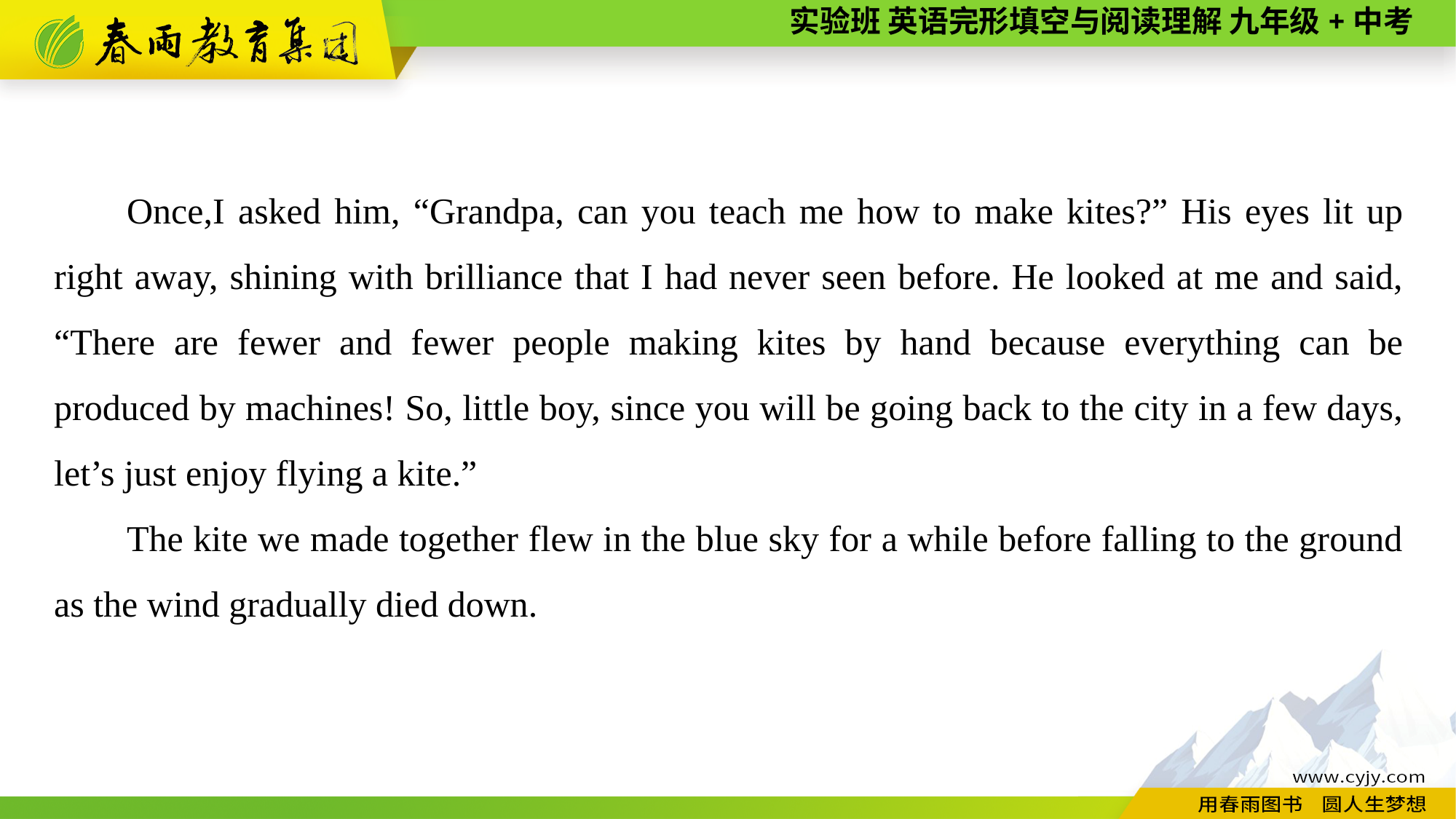

Once,I asked him, “Grandpa, can you teach me how to make kites?” His eyes lit up right away, shining with brilliance that I had never seen before. He looked at me and said, “There are fewer and fewer people making kites by hand because everything can be produced by machines! So, little boy, since you will be going back to the city in a few days, let’s just enjoy flying a kite.”
The kite we made together flew in the blue sky for a while before falling to the ground as the wind gradually died down.